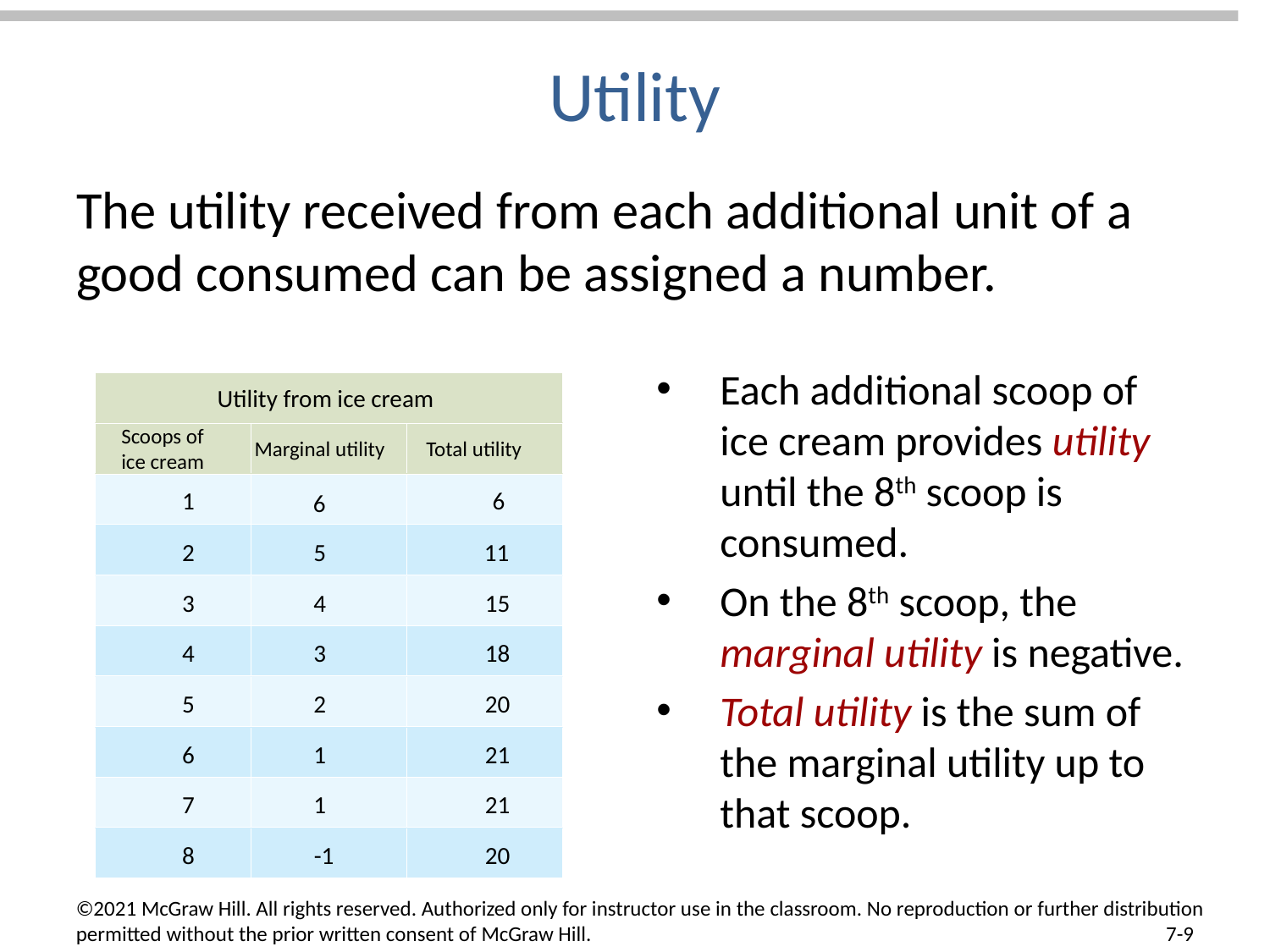

# Utility
The utility received from each additional unit of a good consumed can be assigned a number.
Each additional scoop of ice cream provides utility until the 8th scoop is consumed.
On the 8th scoop, the marginal utility is negative.
Total utility is the sum of the marginal utility up to that scoop.

Utility from ice cream
Scoops of
ice cream

Marginal utility
Total utility

1
6
6

2
5
11

3
4
15

4
3
18

5
2
20

6
1
21

7
1
21

8
-1
20